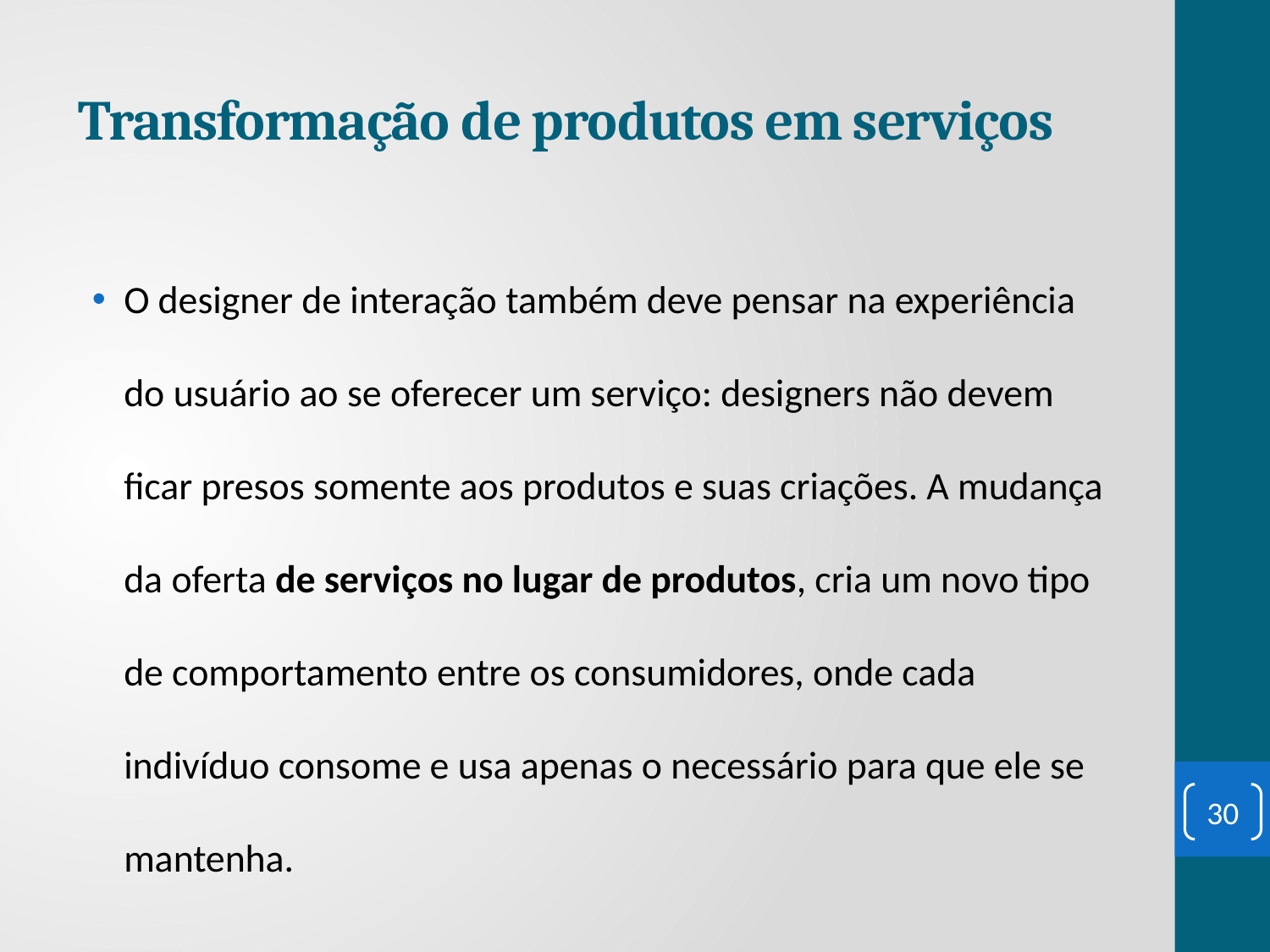

# Transformação de produtos em serviços
O designer de interação também deve pensar na experiência do usuário ao se oferecer um serviço: designers não devem ficar presos somente aos produtos e suas criações. A mudança da oferta de serviços no lugar de produtos, cria um novo tipo de comportamento entre os consumidores, onde cada indivíduo consome e usa apenas o necessário para que ele se mantenha.
30